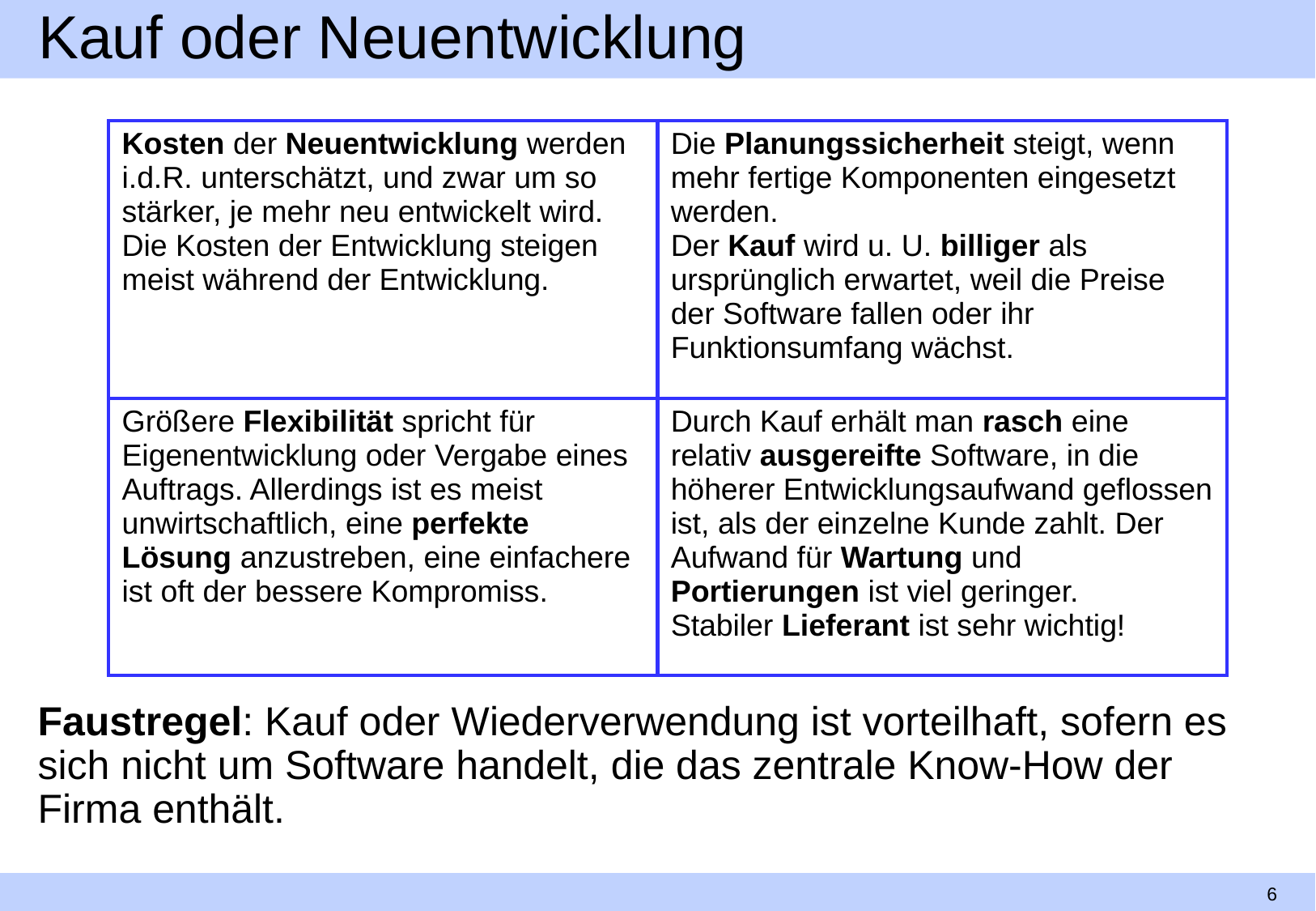

# Kauf oder Neuentwicklung
| Kosten der Neuentwicklung werden i.d.R. unterschätzt, und zwar um so stärker, je mehr neu entwickelt wird. Die Kosten der Entwicklung steigen meist während der Entwicklung. | Die Planungssicherheit steigt, wenn mehr fertige Komponenten eingesetzt werden. Der Kauf wird u. U. billiger als ursprünglich erwartet, weil die Preise der Software fallen oder ihr Funktionsumfang wächst. |
| --- | --- |
| Größere Flexibilität spricht für Eigenentwicklung oder Vergabe eines Auftrags. Allerdings ist es meist unwirtschaftlich, eine perfekte Lösung anzustreben, eine einfachere ist oft der bessere Kompromiss. | Durch Kauf erhält man rasch eine relativ ausgereifte Software, in die höherer Entwicklungsaufwand geflossen ist, als der einzelne Kunde zahlt. Der Aufwand für Wartung und Portierungen ist viel geringer. Stabiler Lieferant ist sehr wichtig! |
Faustregel: Kauf oder Wiederverwendung ist vorteilhaft, sofern es sich nicht um Software handelt, die das zentrale Know-How der Firma enthält.
6